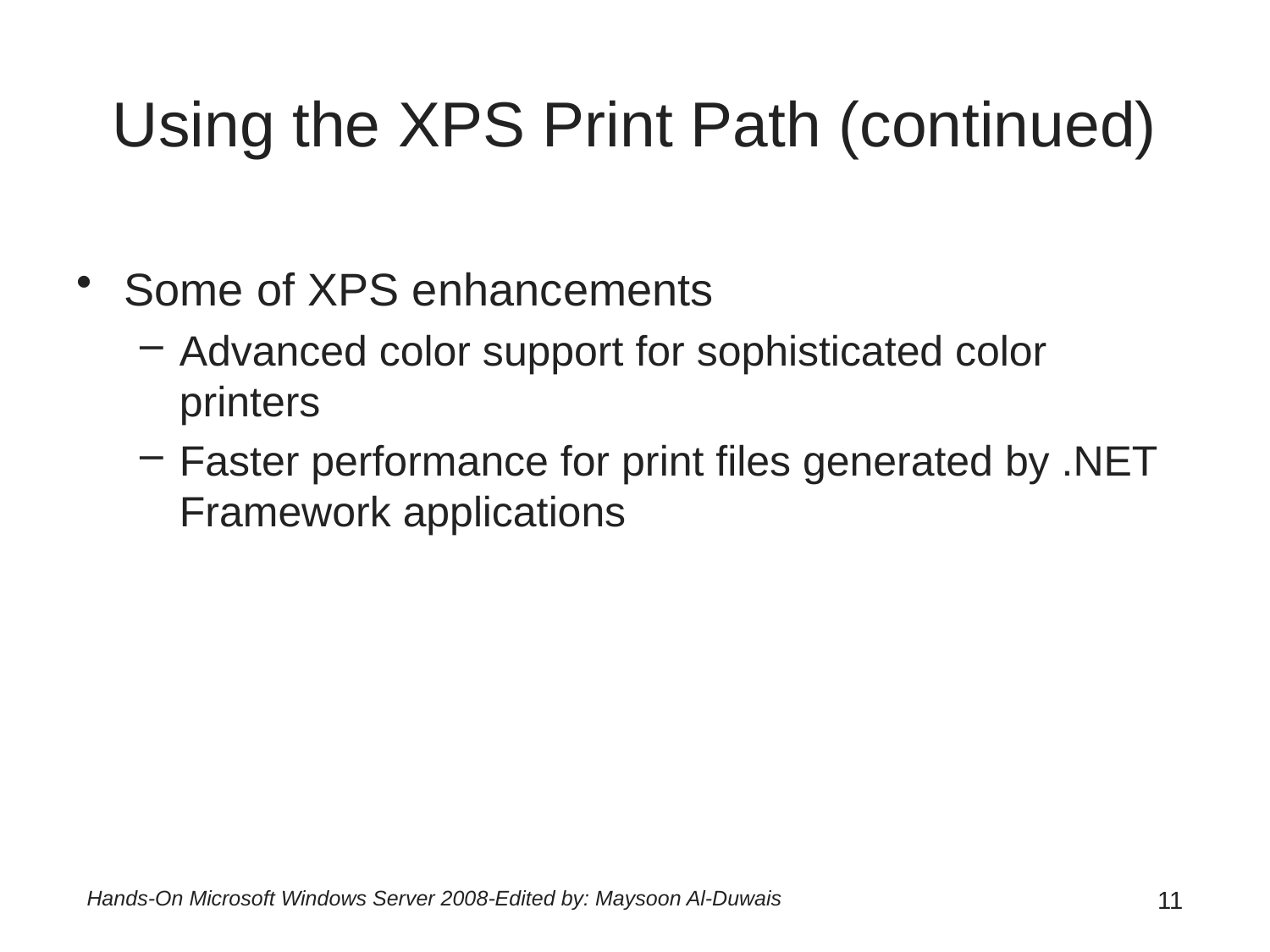

# Using the XPS Print Path (continued)
Some of XPS enhancements
Advanced color support for sophisticated color printers
Faster performance for print files generated by .NET Framework applications
Hands-On Microsoft Windows Server 2008-Edited by: Maysoon Al-Duwais
11